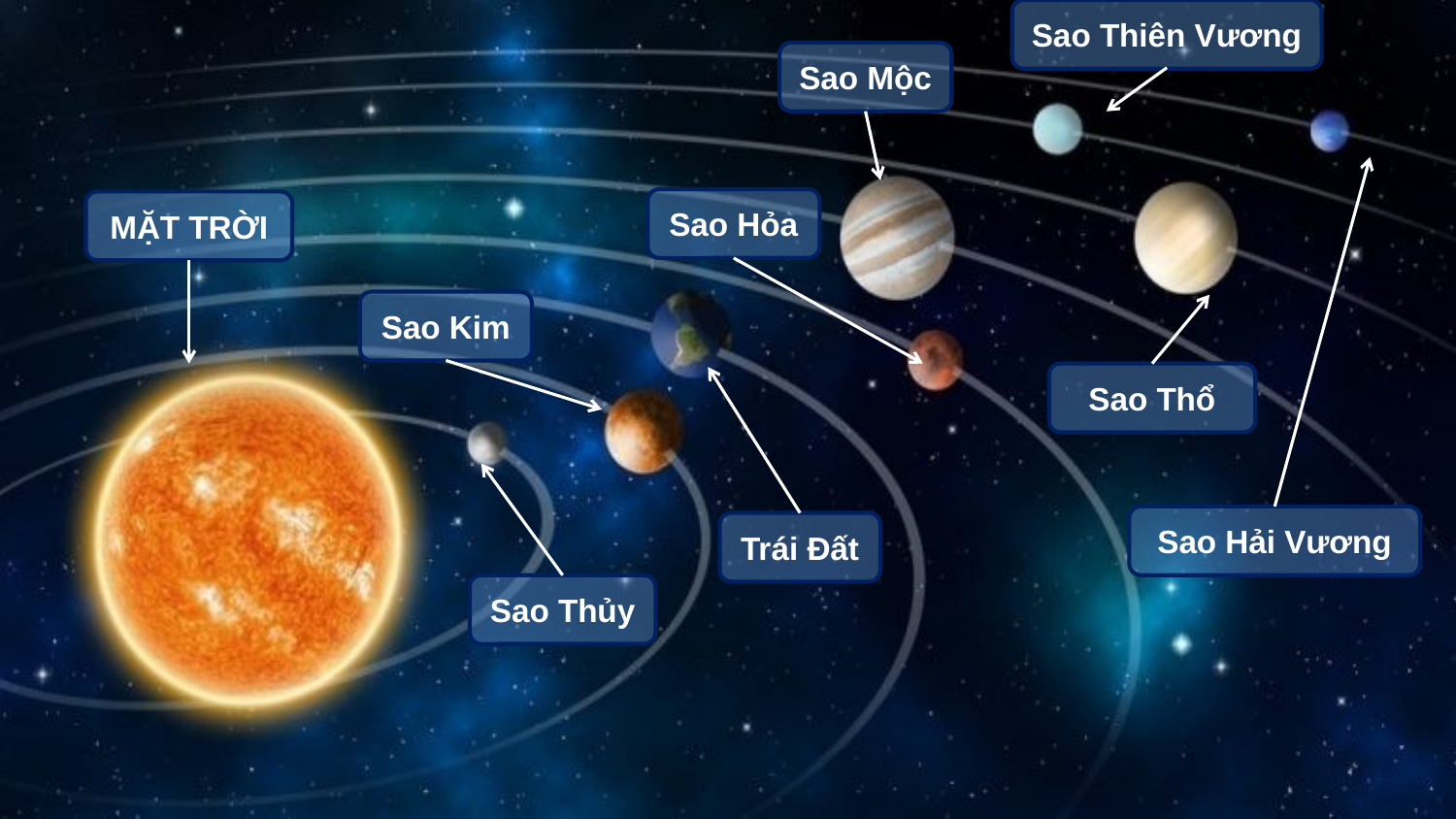

Sao Thiên Vương
Sao Mộc
Sao Hỏa
MẶT TRỜI
Sao Kim
Sao Thổ
Sao Hải Vương
Trái Đất
Sao Thủy